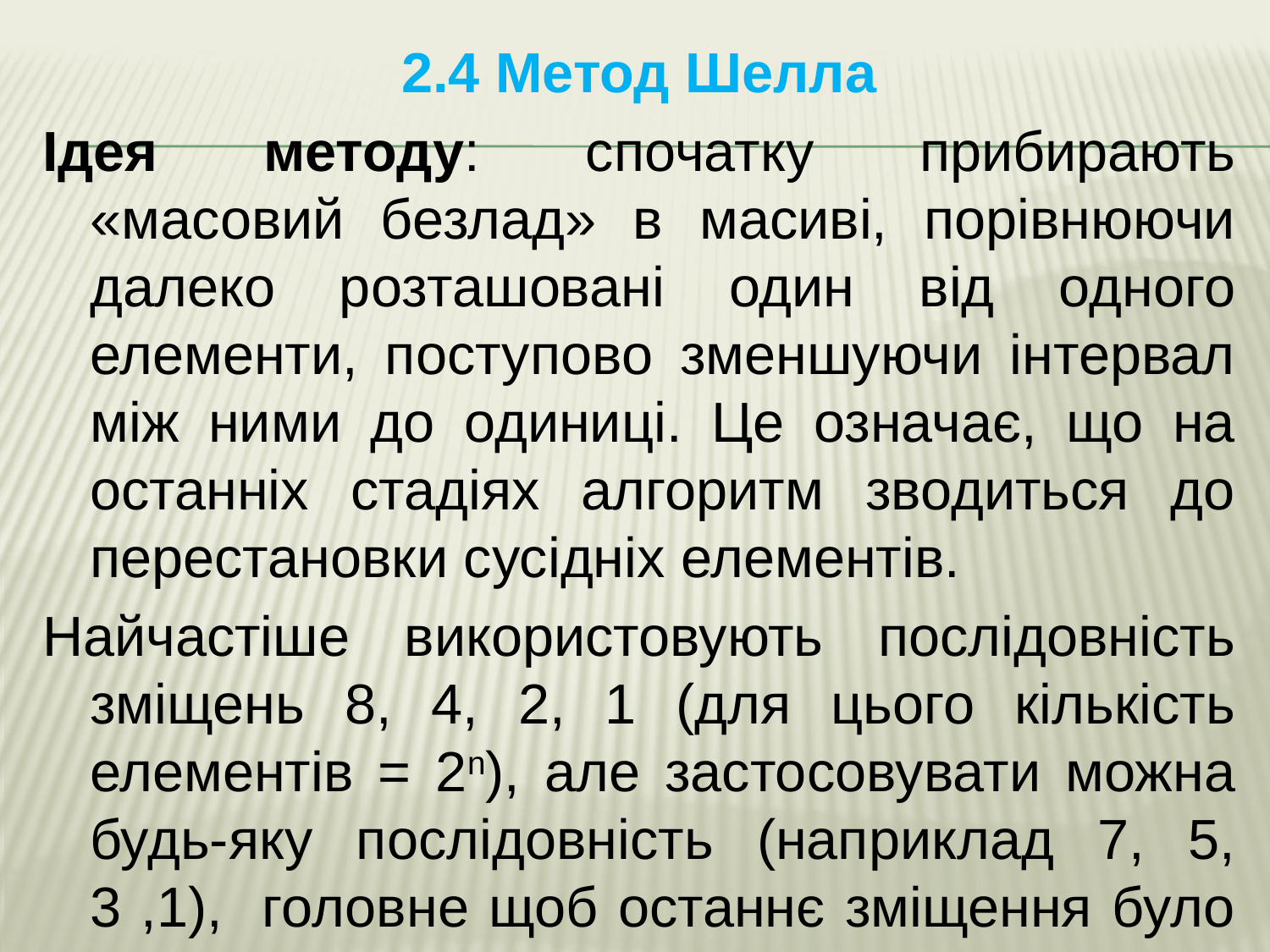

2.4 Метод Шелла
Ідея методу: спочатку прибирають «масовий безлад» в масиві, порівнюючи далеко розташовані один від одного елементи, поступово зменшуючи інтервал між ними до одиниці. Це означає, що на останніх стадіях алгоритм зводиться до перестановки сусідніх елементів.
Найчастіше використовують послідовність зміщень 8, 4, 2, 1 (для цього кількість елементів = 2n), але застосовувати можна будь-яку послідовність (наприклад 7, 5, 3 ,1),  головне щоб останнє зміщення було 1.